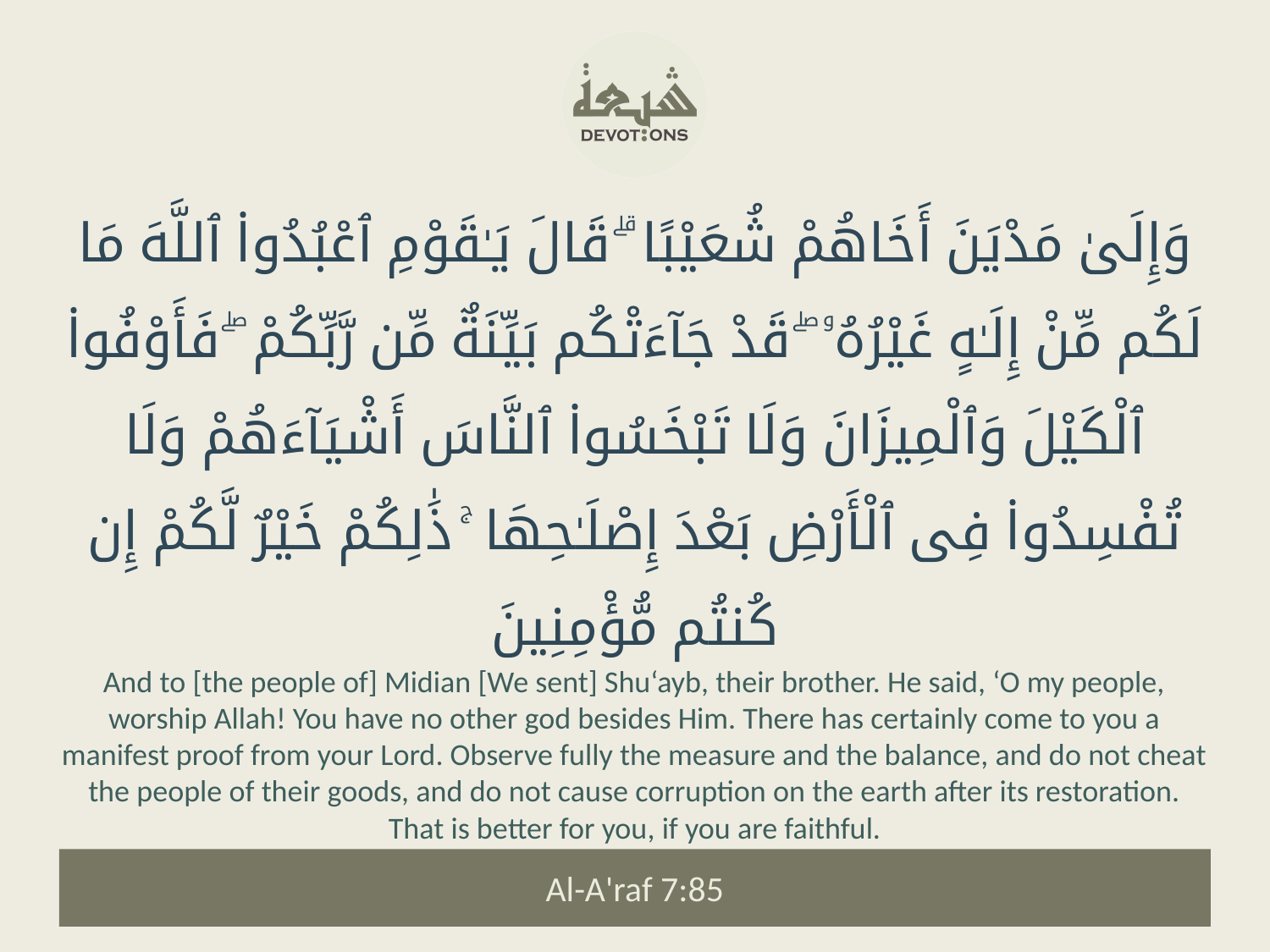

وَإِلَىٰ مَدْيَنَ أَخَاهُمْ شُعَيْبًا ۗ قَالَ يَـٰقَوْمِ ٱعْبُدُوا۟ ٱللَّهَ مَا لَكُم مِّنْ إِلَـٰهٍ غَيْرُهُۥ ۖ قَدْ جَآءَتْكُم بَيِّنَةٌ مِّن رَّبِّكُمْ ۖ فَأَوْفُوا۟ ٱلْكَيْلَ وَٱلْمِيزَانَ وَلَا تَبْخَسُوا۟ ٱلنَّاسَ أَشْيَآءَهُمْ وَلَا تُفْسِدُوا۟ فِى ٱلْأَرْضِ بَعْدَ إِصْلَـٰحِهَا ۚ ذَٰلِكُمْ خَيْرٌ لَّكُمْ إِن كُنتُم مُّؤْمِنِينَ
And to [the people of] Midian [We sent] Shu‘ayb, their brother. He said, ‘O my people, worship Allah! You have no other god besides Him. There has certainly come to you a manifest proof from your Lord. Observe fully the measure and the balance, and do not cheat the people of their goods, and do not cause corruption on the earth after its restoration. That is better for you, if you are faithful.
Al-A'raf 7:85